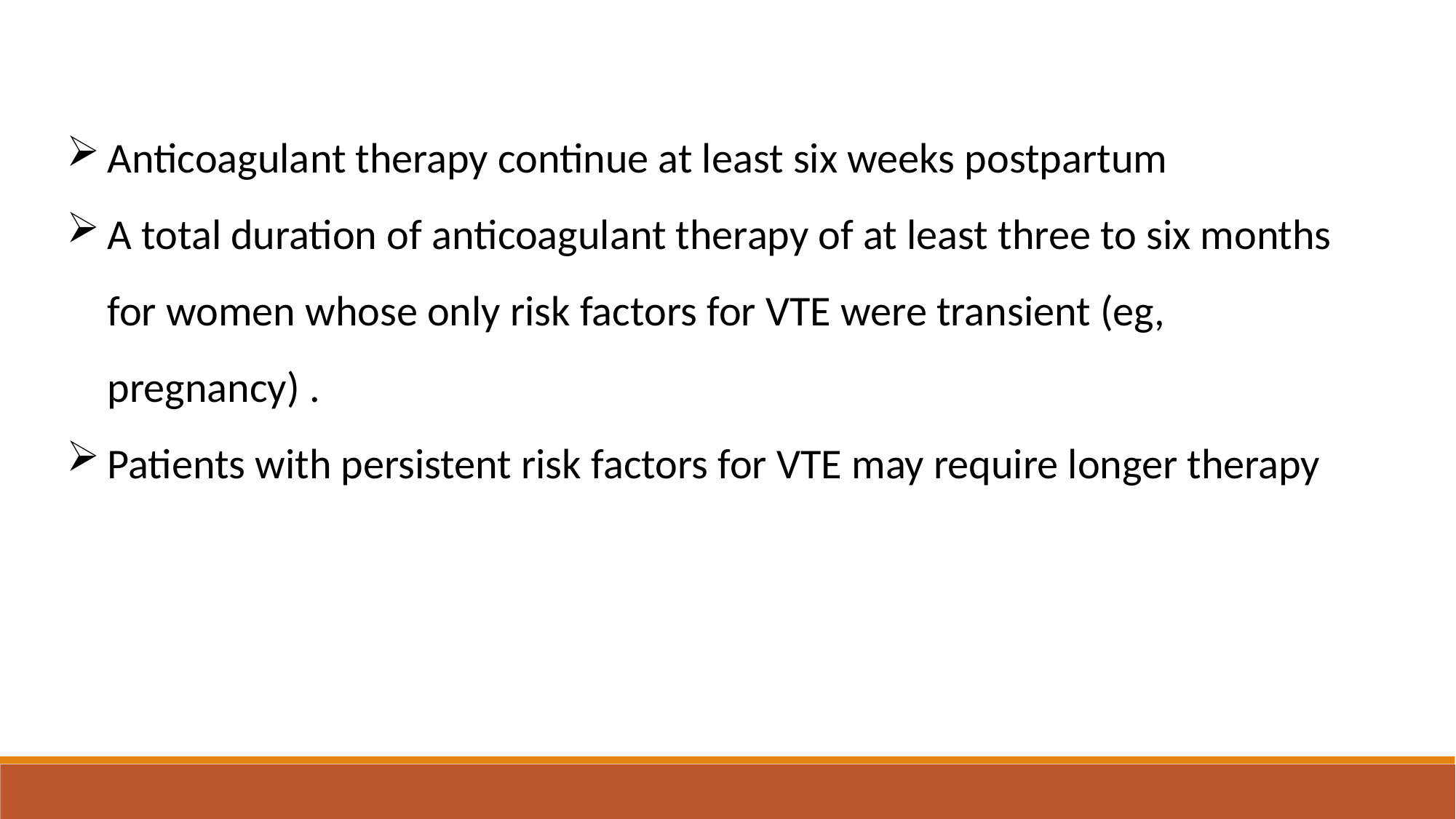

Anticoagulant therapy continue at least six weeks postpartum
A total duration of anticoagulant therapy of at least three to six months for women whose only risk factors for VTE were transient (eg, pregnancy) .
Patients with persistent risk factors for VTE may require longer therapy